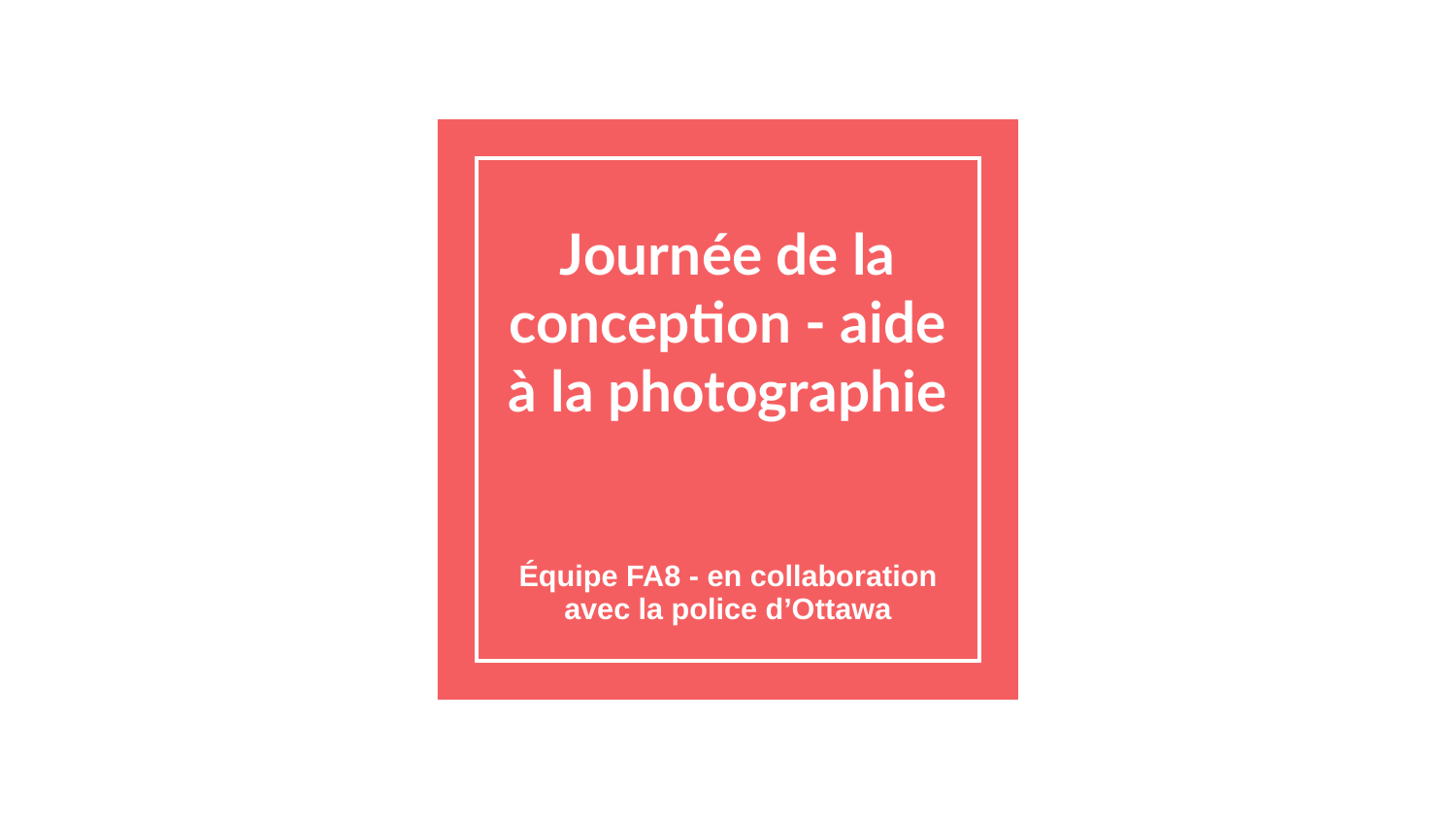

# Journée de la conception - aide à la photographie
Équipe FA8 - en collaboration avec la police d’Ottawa